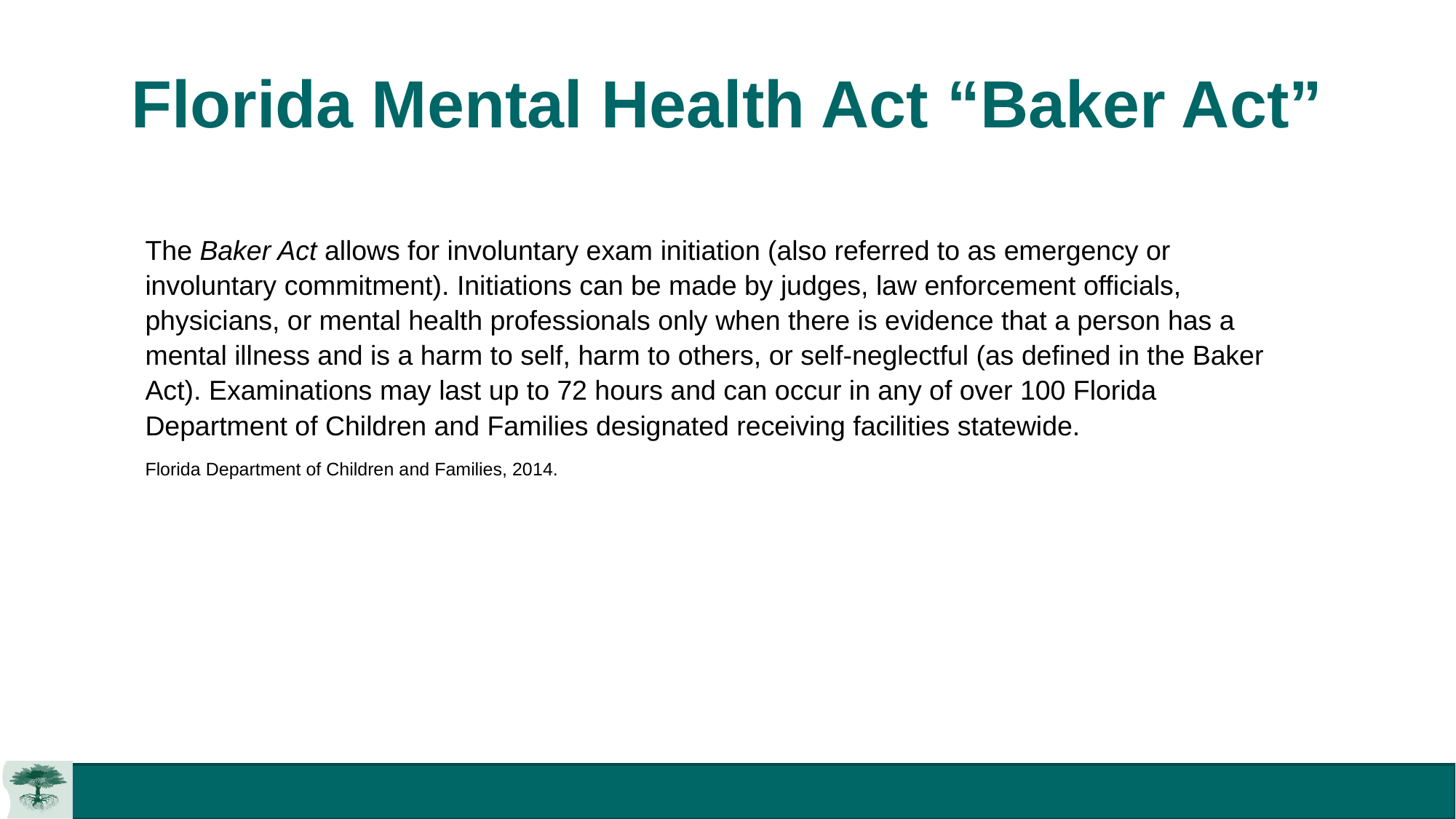

# Florida Mental Health Act “Baker Act”
The Baker Act allows for involuntary exam initiation (also referred to as emergency or involuntary commitment). Initiations can be made by judges, law enforcement officials, physicians, or mental health professionals only when there is evidence that a person has a mental illness and is a harm to self, harm to others, or self-neglectful (as defined in the Baker Act). Examinations may last up to 72 hours and can occur in any of over 100 Florida Department of Children and Families designated receiving facilities statewide.
Florida Department of Children and Families, 2014.